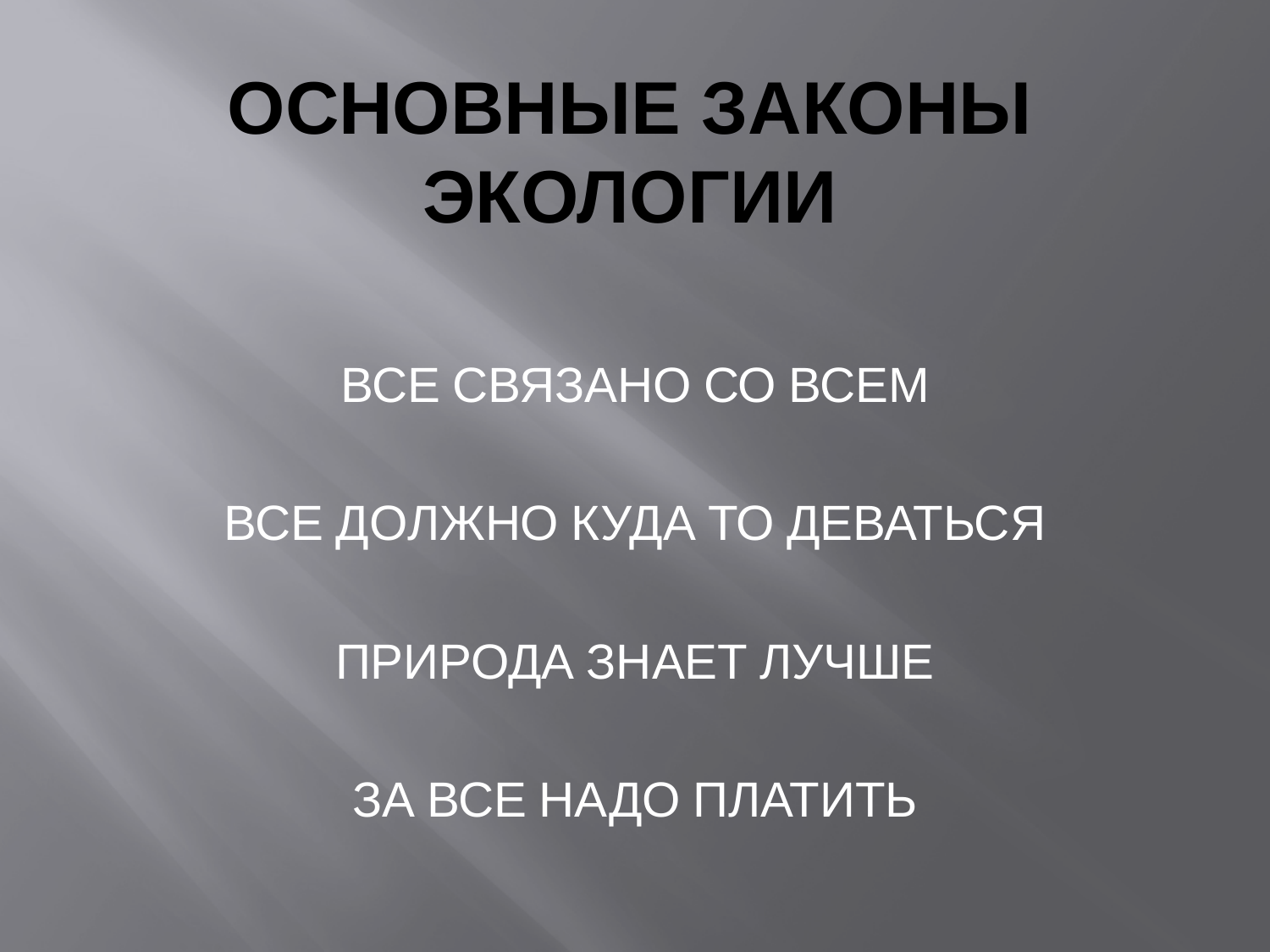

# ОСНОВНЫЕ ЗАКОНЫ ЭКОЛОГИИ

ВСЕ СВЯЗАНО СО ВСЕМ

ВСЕ ДОЛЖНО КУДА ТО ДЕВАТЬСЯ

ПРИРОДА ЗНАЕТ ЛУЧШЕ

ЗА ВСЕ НАДО ПЛАТИТЬ